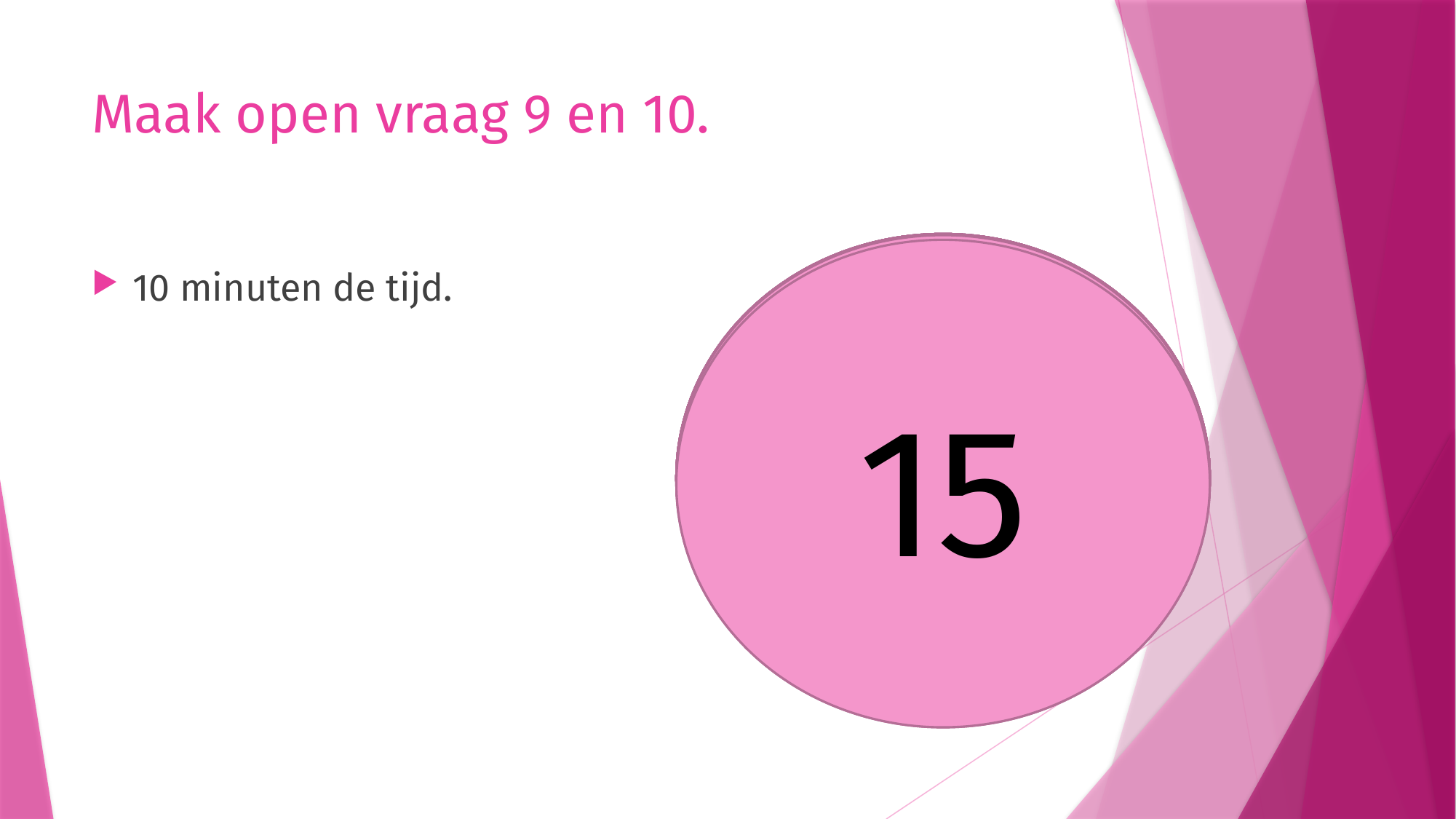

# Maak open vraag 9 en 10.
10
9
8
5
6
7
4
3
1
2
14
13
11
15
12
10 minuten de tijd.